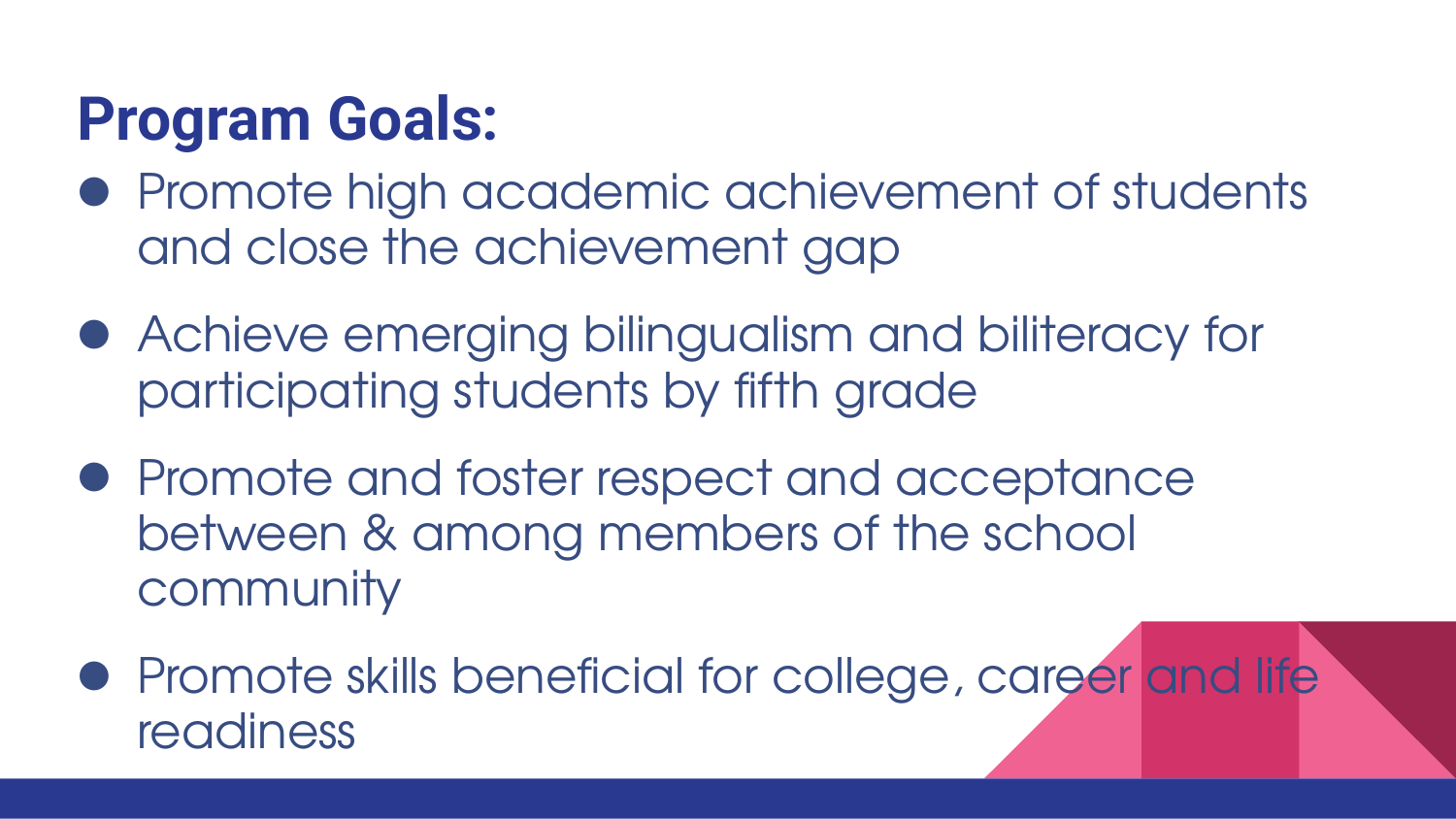

# Program Goals:
Promote high academic achievement of students and close the achievement gap

Achieve emerging bilingualism and biliteracy for participating students by fifth grade

Promote and foster respect and acceptance between & among members of the school community

Promote skills beneficial for college, career and life readiness